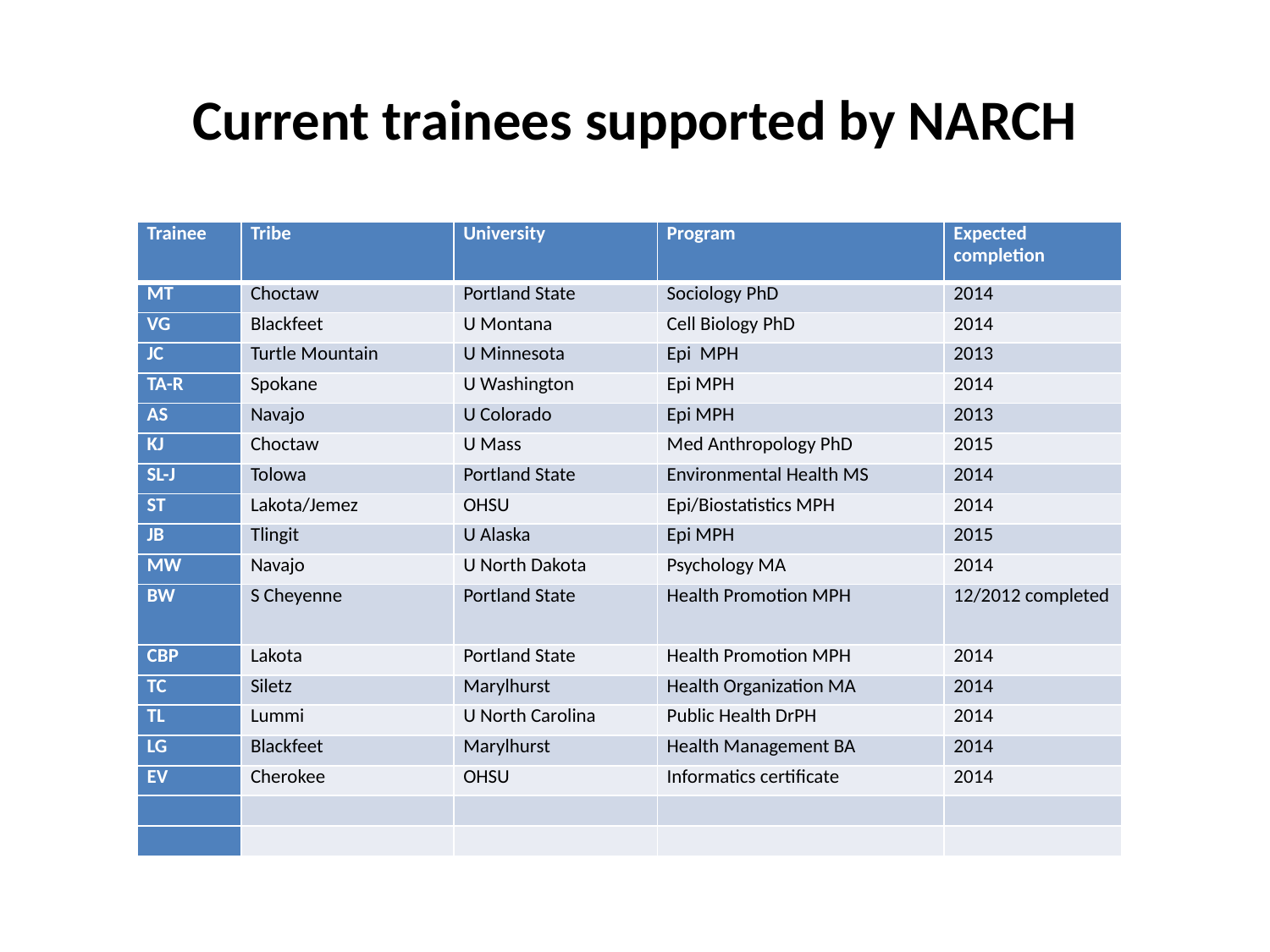

# Current trainees supported by NARCH
| Trainee | Tribe | University | Program | Expected completion |
| --- | --- | --- | --- | --- |
| MT | Choctaw | Portland State | Sociology PhD | 2014 |
| VG | Blackfeet | U Montana | Cell Biology PhD | 2014 |
| JC | Turtle Mountain | U Minnesota | Epi MPH | 2013 |
| TA-R | Spokane | U Washington | Epi MPH | 2014 |
| AS | Navajo | U Colorado | Epi MPH | 2013 |
| KJ | Choctaw | U Mass | Med Anthropology PhD | 2015 |
| SL-J | Tolowa | Portland State | Environmental Health MS | 2014 |
| ST | Lakota/Jemez | OHSU | Epi/Biostatistics MPH | 2014 |
| JB | Tlingit | U Alaska | Epi MPH | 2015 |
| MW | Navajo | U North Dakota | Psychology MA | 2014 |
| BW | S Cheyenne | Portland State | Health Promotion MPH | 12/2012 completed |
| CBP | Lakota | Portland State | Health Promotion MPH | 2014 |
| TC | Siletz | Marylhurst | Health Organization MA | 2014 |
| TL | Lummi | U North Carolina | Public Health DrPH | 2014 |
| LG | Blackfeet | Marylhurst | Health Management BA | 2014 |
| EV | Cherokee | OHSU | Informatics certificate | 2014 |
|  |  |  |  |  |
|  |  |  |  |  |